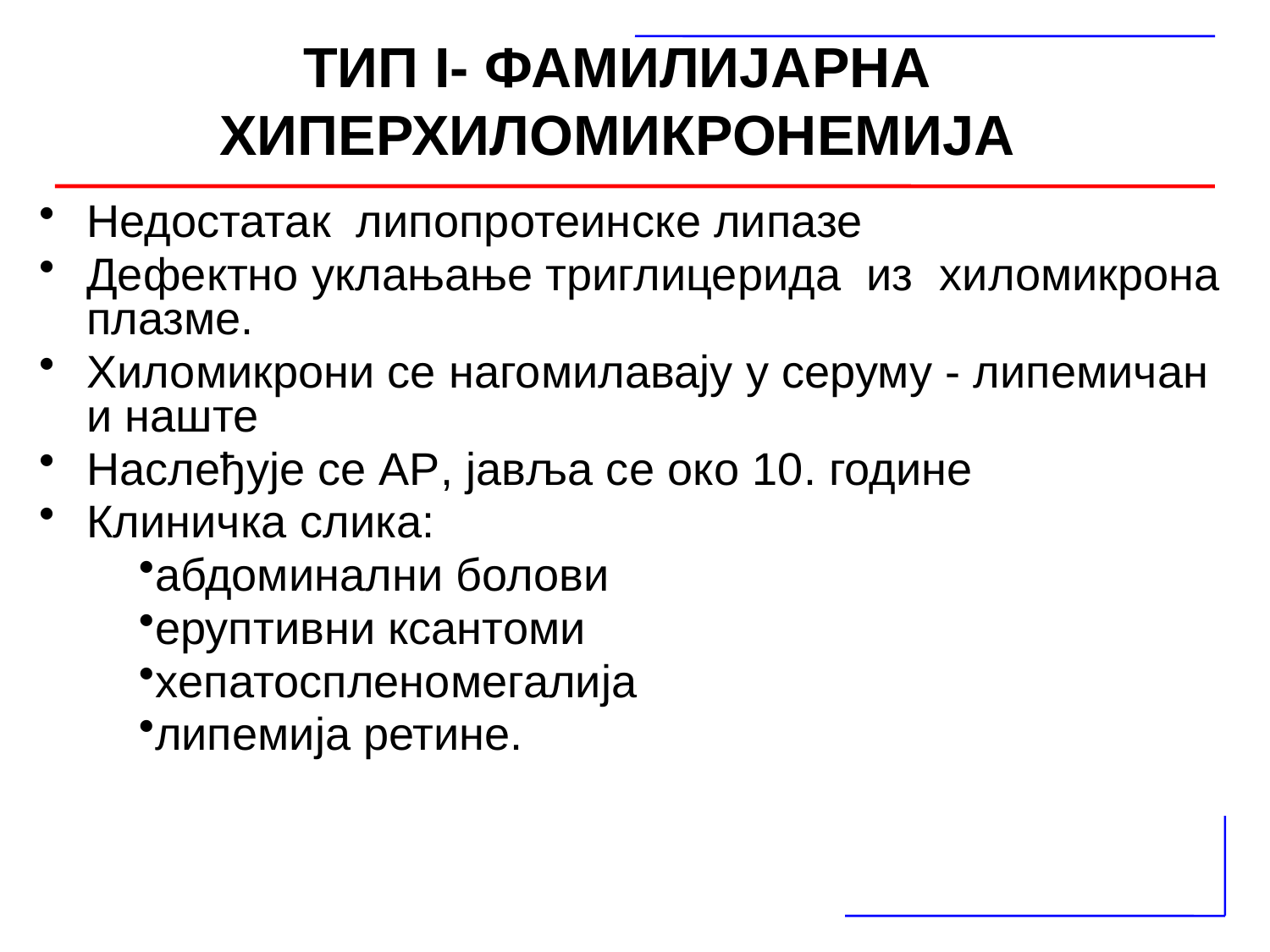

ТИП I- ФАМИЛИЈАРНА ХИПЕРХИЛОМИКРОНЕМИЈА
Недостатак  липопротеинске липазе
Дефектно уклањање триглицерида  из  хиломикрона плазме.
Хиломикрони се нагомилавају у серуму - липемичан и наште
Наслеђује се АР, јавља се око 10. године
Клиничка слика:
абдоминални болови
еруптивни ксантоми
хепатоспленомегалија
липемија ретине.